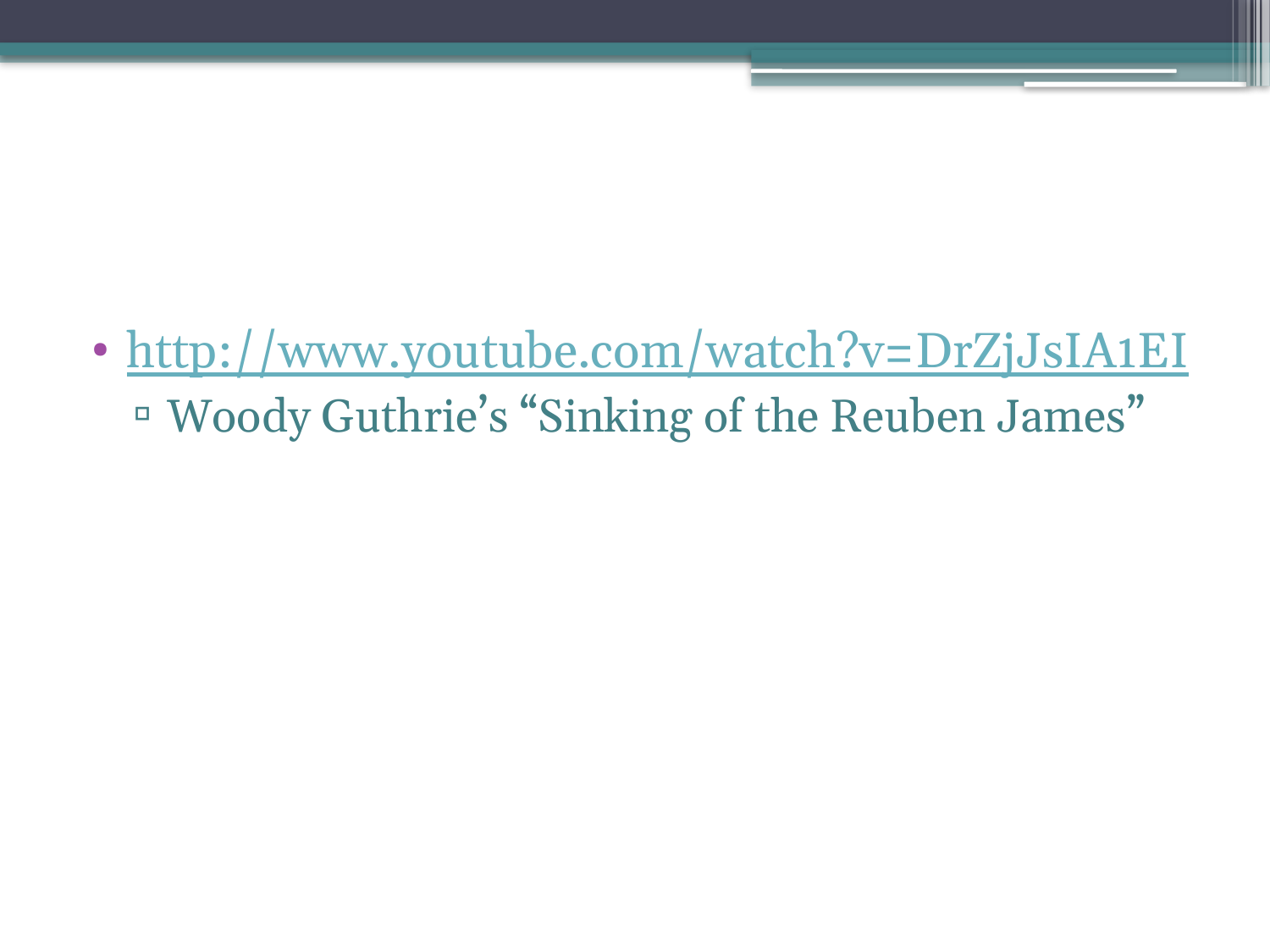

#
http://www.youtube.com/watch?v=DrZjJsIA1EI
Woody Guthrie’s “Sinking of the Reuben James”